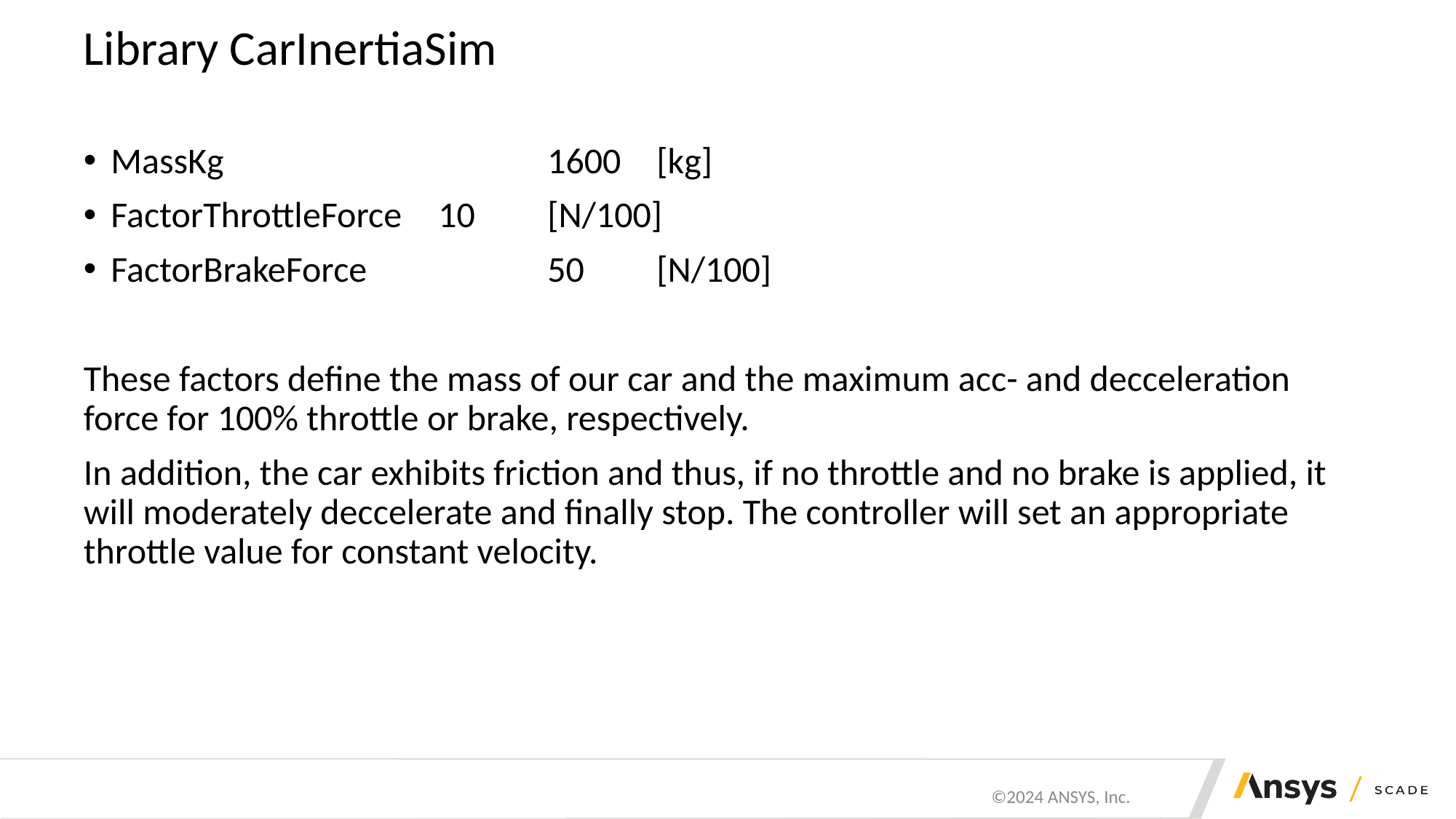

# Library CarInertiaSim
MassKg			1600	[kg]
FactorThrottleForce	10	[N/100]
FactorBrakeForce		50	[N/100]

These factors define the mass of our car and the maximum acc- and decceleration force for 100% throttle or brake, respectively.
In addition, the car exhibits friction and thus, if no throttle and no brake is applied, it will moderately deccelerate and finally stop. The controller will set an appropriate throttle value for constant velocity.